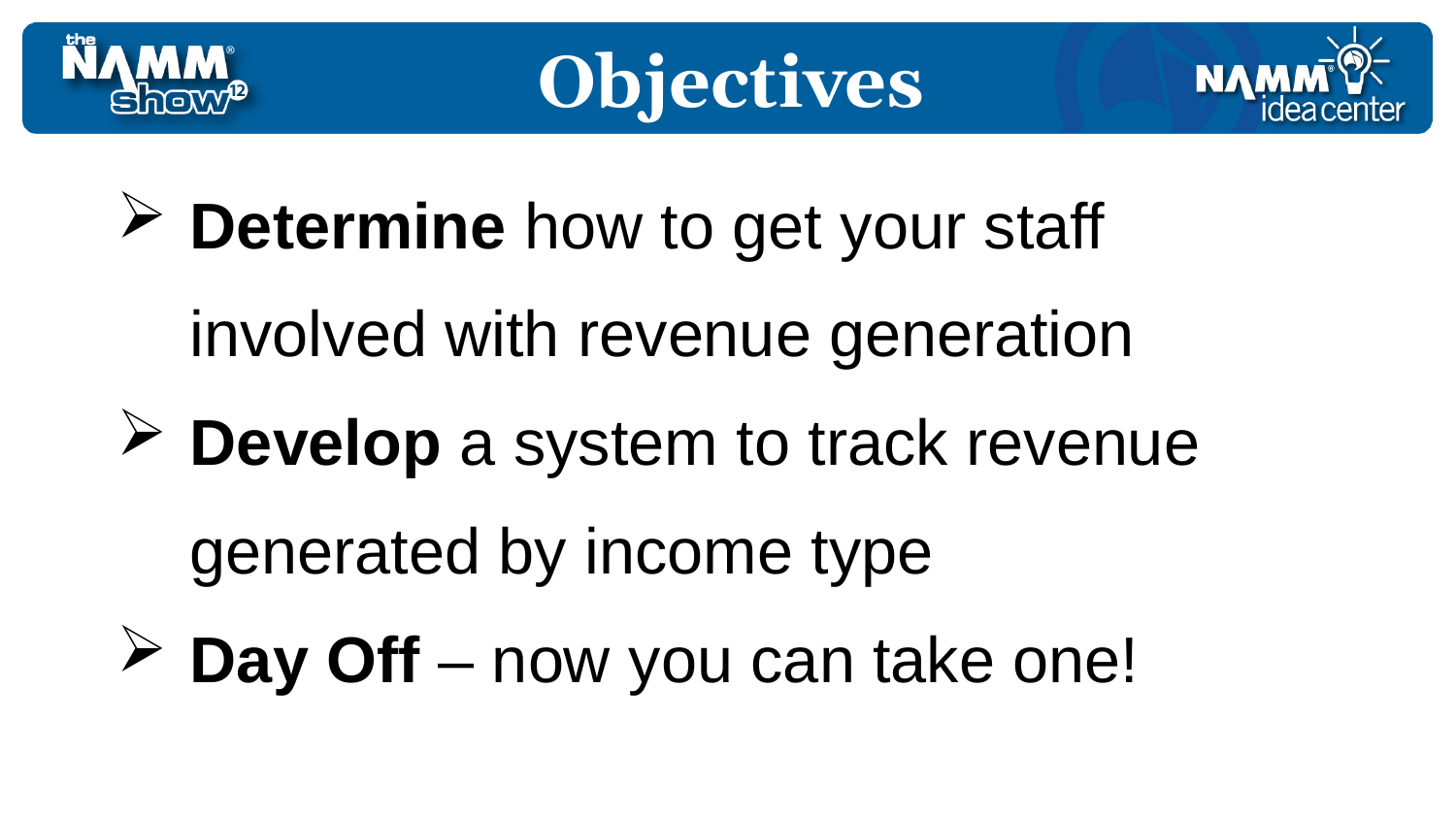

Objectives
Determine how to get your staff involved with revenue generation
Develop a system to track revenue generated by income type
Day Off – now you can take one!